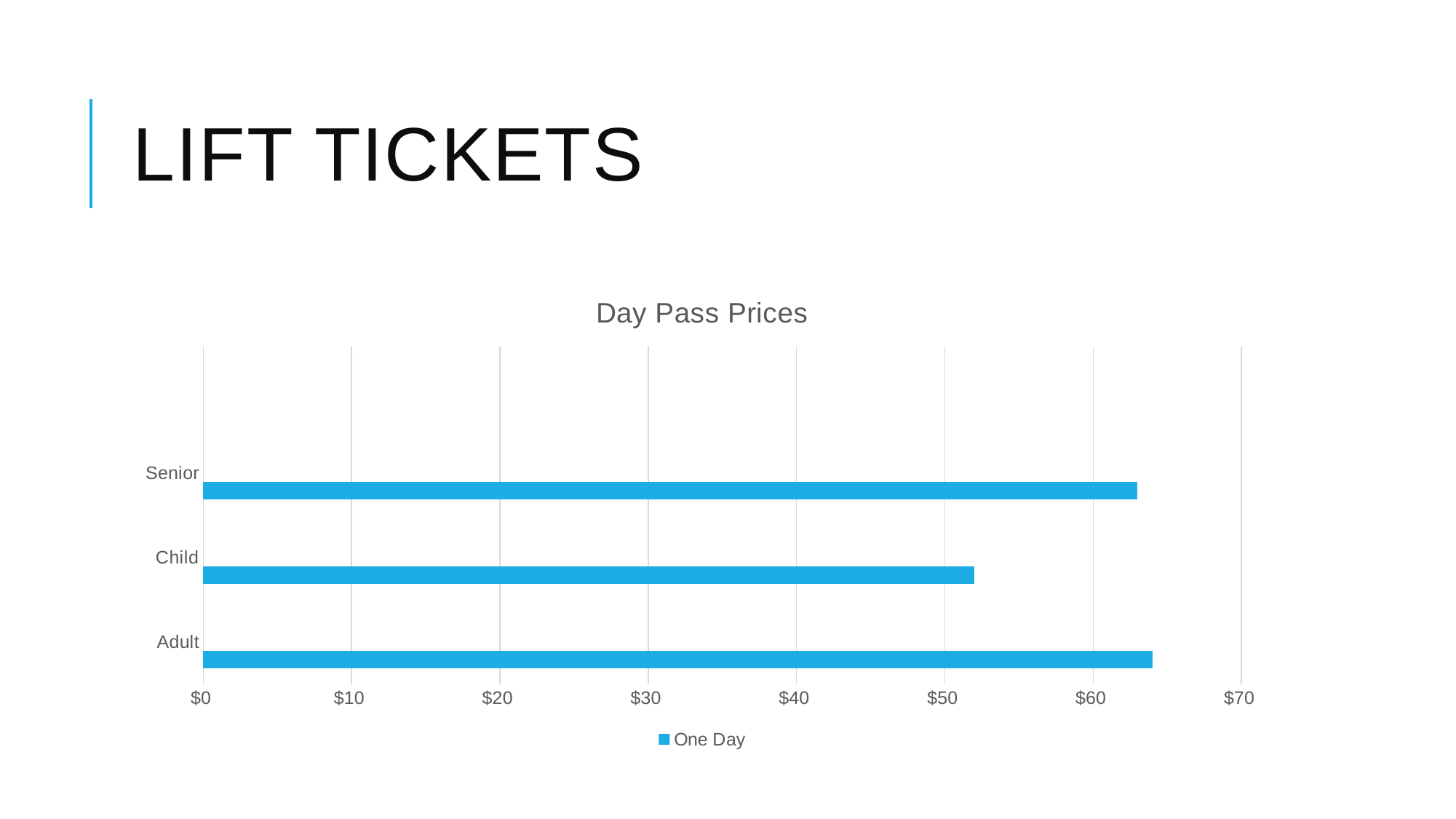

# Lift tickets

### Chart: Day Pass Prices

| Category | One Day | Series 2 | Series 3 |
|---|---|---|---|
| Adult | 64.0 | None | None |
| Child | 52.0 | None | None |
| Senior | 63.0 | None | None |